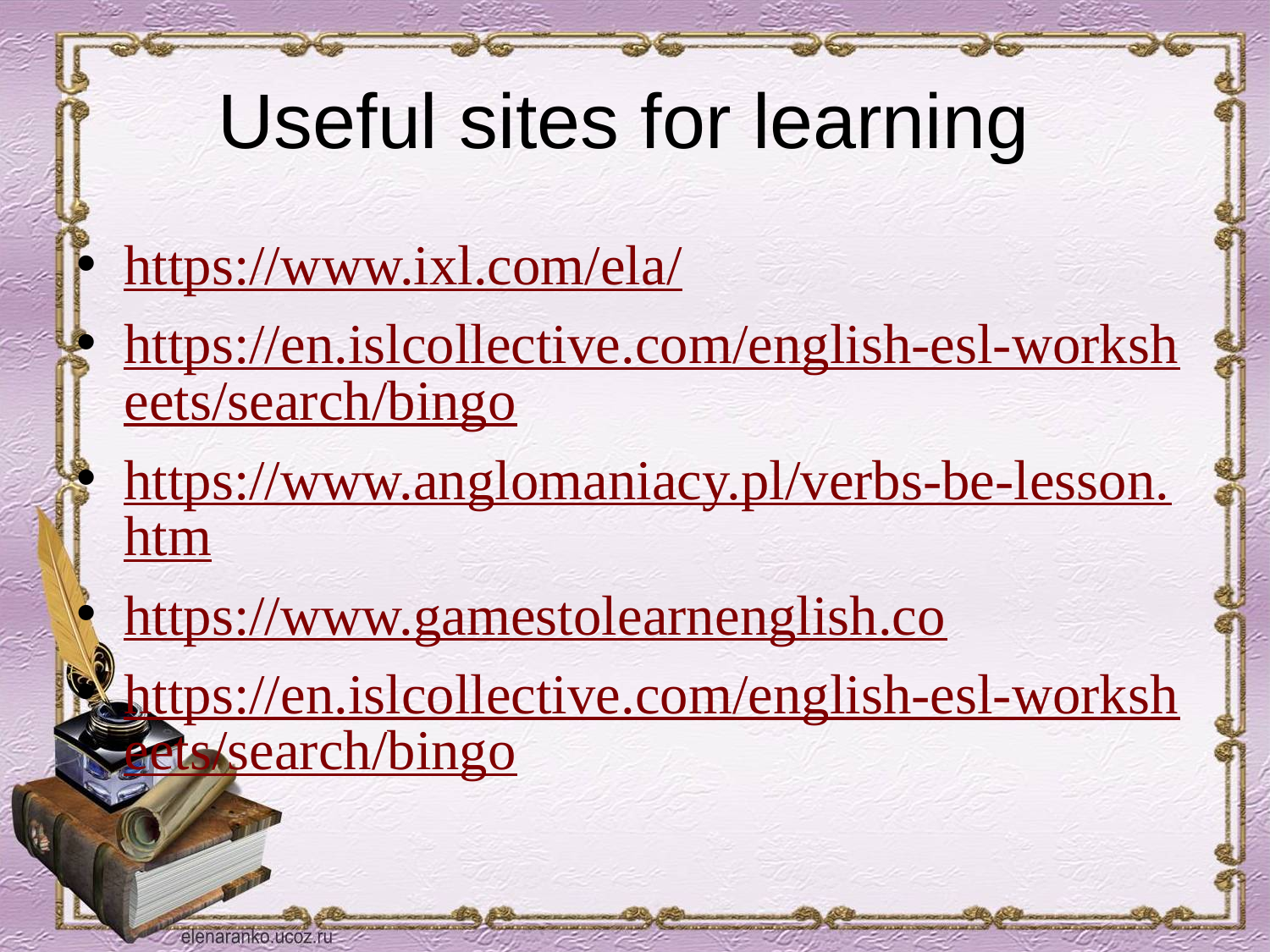

# Useful sites for learning
https://www.ixl.com/ela/
https://en.islcollective.com/english-esl-worksheets/search/bingo
https://www.anglomaniacy.pl/verbs-be-lesson.htm
https://www.gamestolearnenglish.co
https://en.islcollective.com/english-esl-worksheets/search/bingo